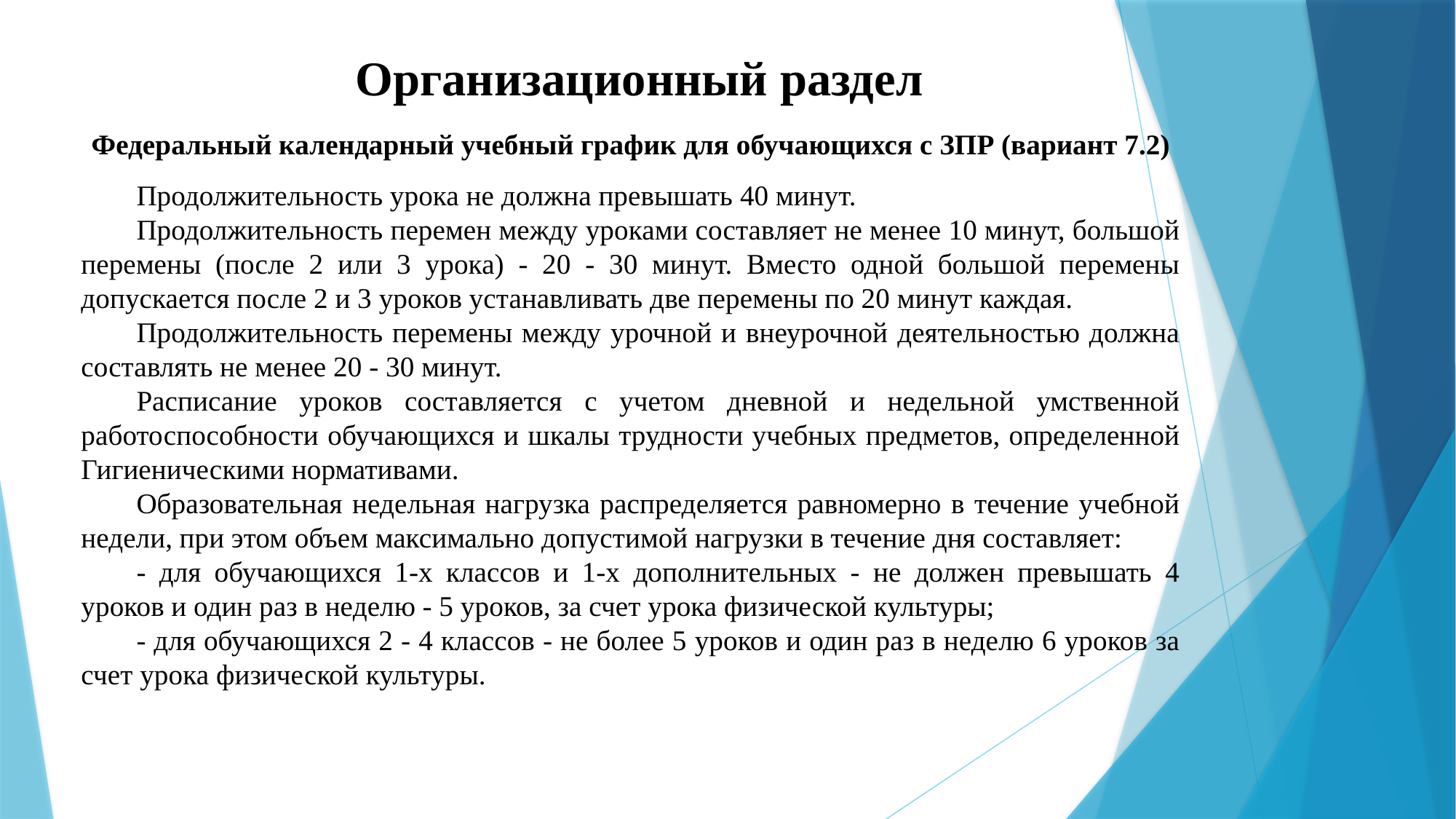

# Организационный раздел
Федеральный календарный учебный график для обучающихся с ЗПР (вариант 7.2)
Продолжительность урока не должна превышать 40 минут.
Продолжительность перемен между уроками составляет не менее 10 минут, большой перемены (после 2 или 3 урока) - 20 - 30 минут. Вместо одной большой перемены допускается после 2 и 3 уроков устанавливать две перемены по 20 минут каждая.
Продолжительность перемены между урочной и внеурочной деятельностью должна составлять не менее 20 - 30 минут.
Расписание уроков составляется с учетом дневной и недельной умственной работоспособности обучающихся и шкалы трудности учебных предметов, определенной Гигиеническими нормативами.
Образовательная недельная нагрузка распределяется равномерно в течение учебной недели, при этом объем максимально допустимой нагрузки в течение дня составляет:
- для обучающихся 1-х классов и 1-х дополнительных - не должен превышать 4 уроков и один раз в неделю - 5 уроков, за счет урока физической культуры;
- для обучающихся 2 - 4 классов - не более 5 уроков и один раз в неделю 6 уроков за счет урока физической культуры.